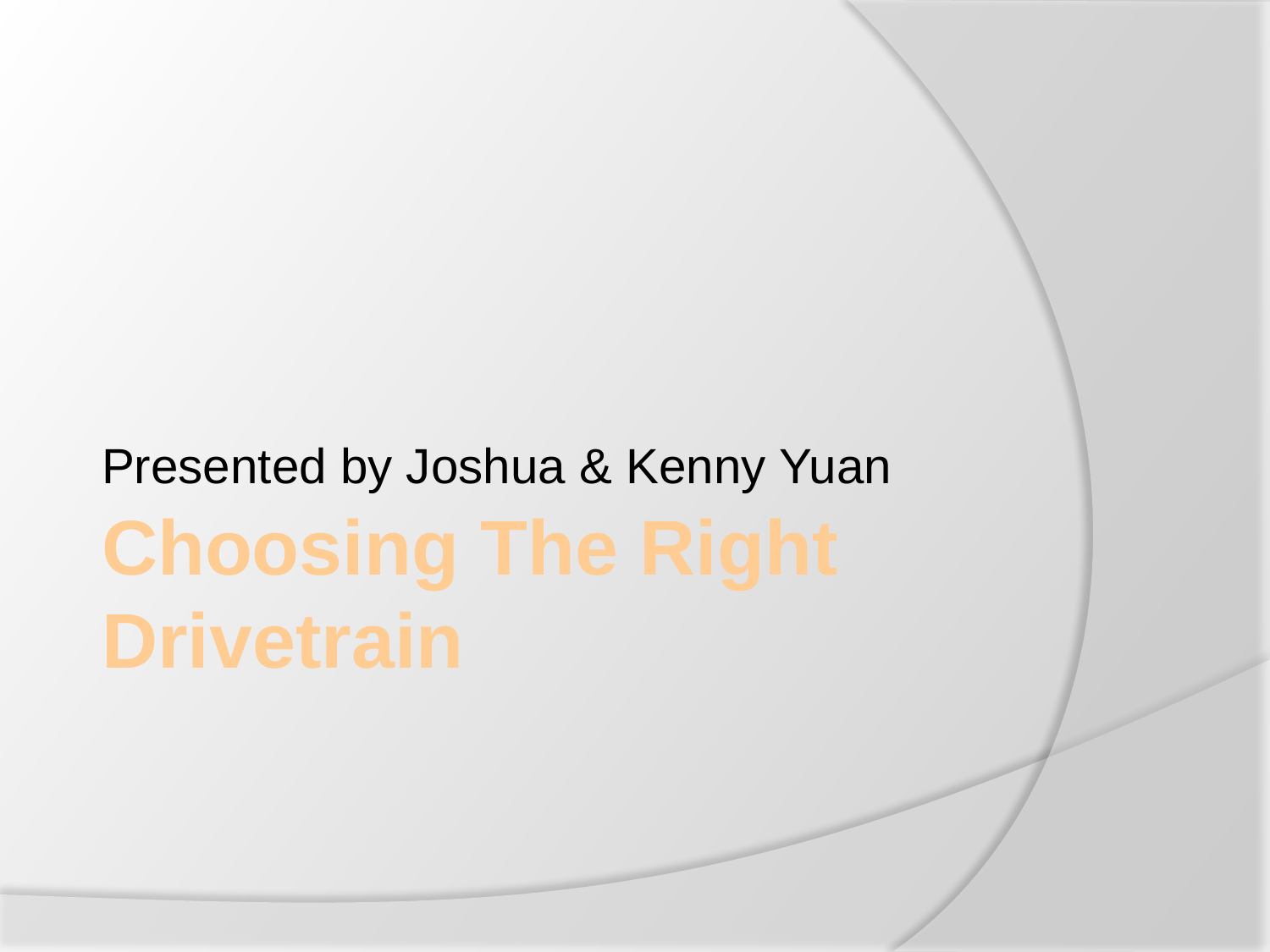

Presented by Joshua & Kenny Yuan
# Choosing The Right Drivetrain